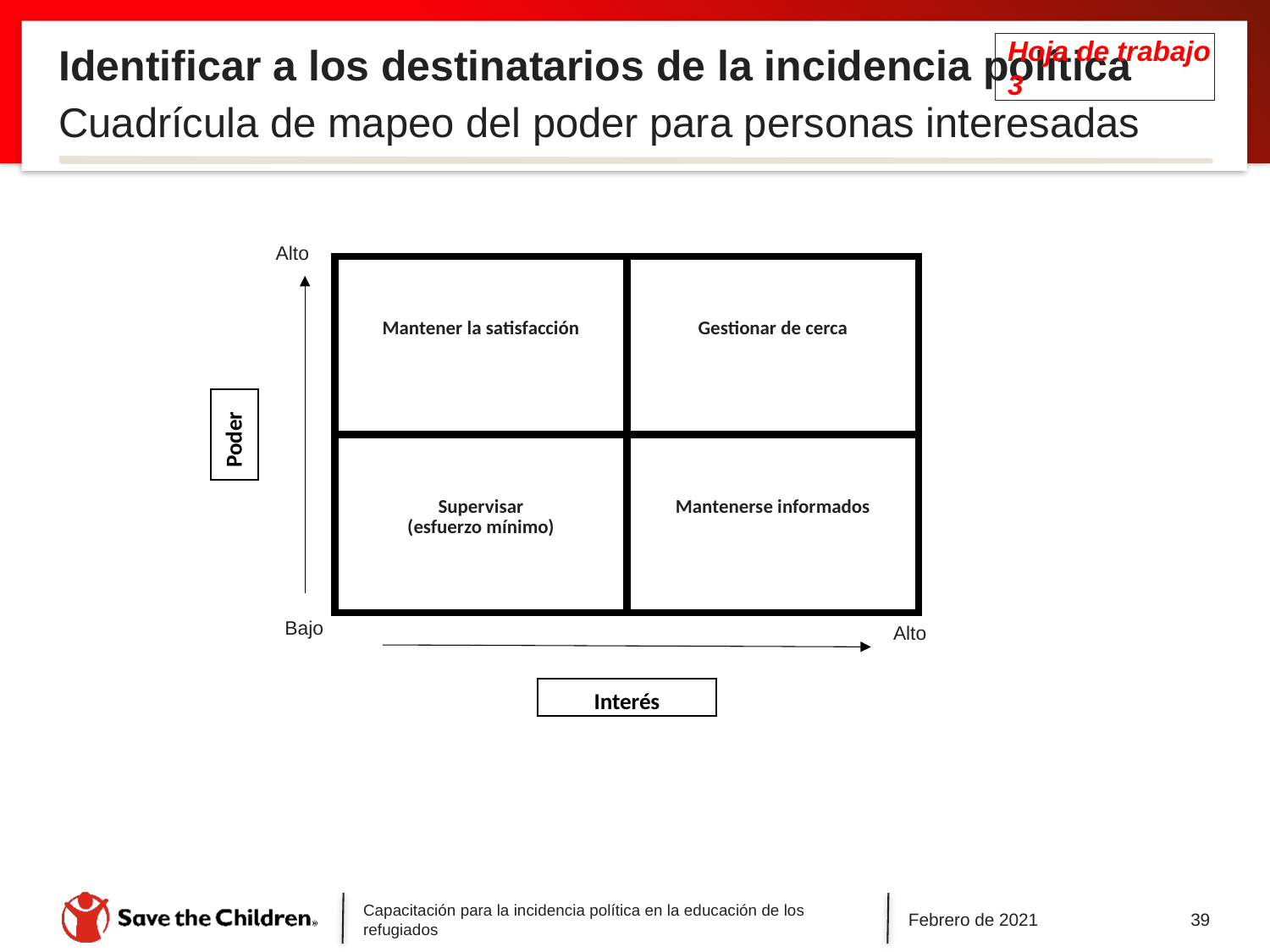

# Identificar a los destinatarios de la incidencia política
Hoja de trabajo 3
Cuadrícula de mapeo del poder para personas interesadas

Alto
| Mantener la satisfacción | Gestionar de cerca |
| --- | --- |
| Supervisar (esfuerzo mínimo) | Mantenerse informados |
Poder
Bajo
Alto
Interés
Capacitación para la incidencia política en la educación de los refugiados
Febrero de 2021
39